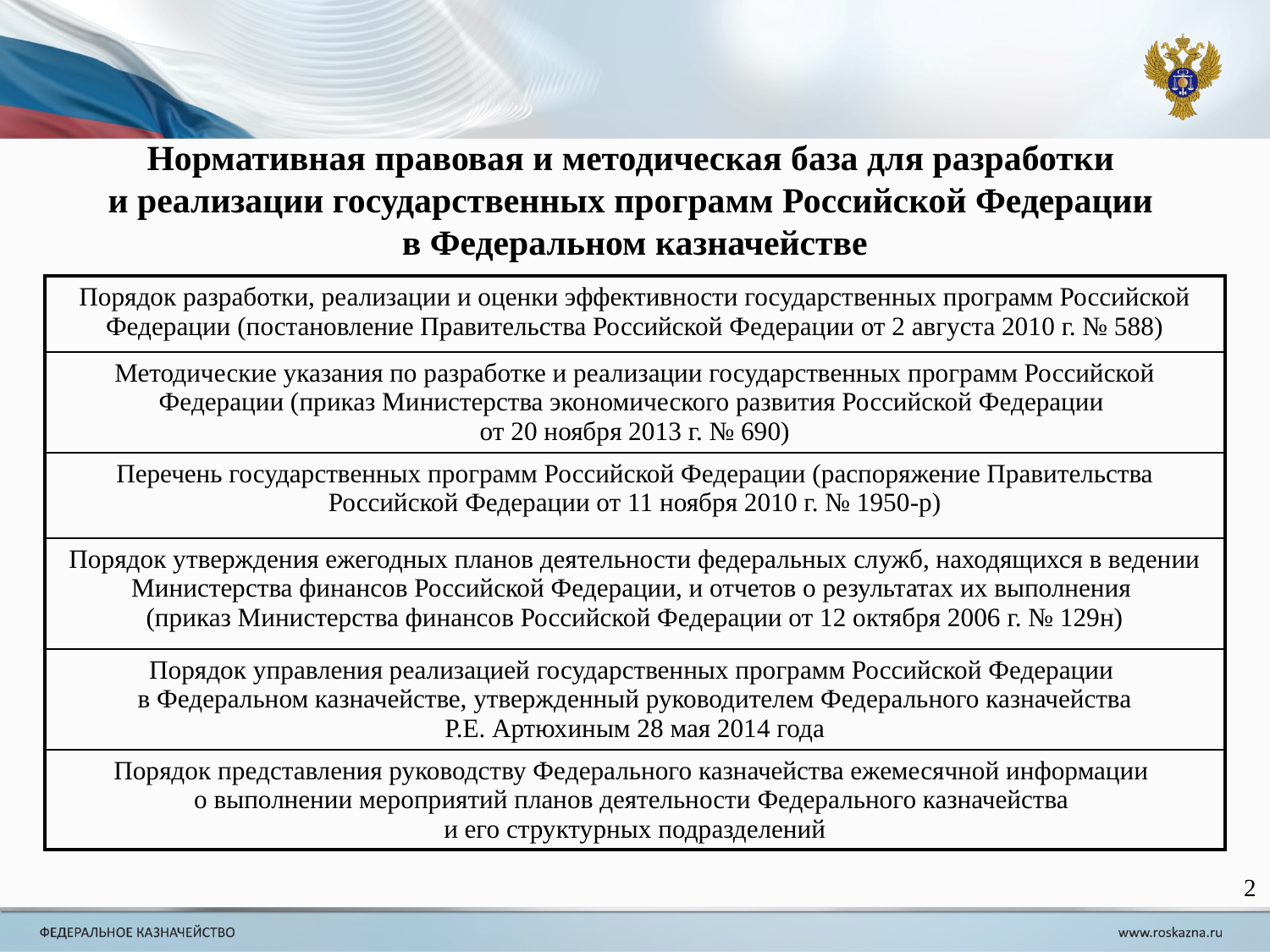

Нормативная правовая и методическая база для разработки
и реализации государственных программ Российской Федерации
в Федеральном казначействе
| Порядок разработки, реализации и оценки эффективности государственных программ Российской Федерации (постановление Правительства Российской Федерации от 2 августа 2010 г. № 588) |
| --- |
| Методические указания по разработке и реализации государственных программ Российской Федерации (приказ Министерства экономического развития Российской Федерации от 20 ноября 2013 г. № 690) |
| Перечень государственных программ Российской Федерации (распоряжение Правительства Российской Федерации от 11 ноября 2010 г. № 1950-р) |
| Порядок утверждения ежегодных планов деятельности федеральных служб, находящихся в ведении Министерства финансов Российской Федерации, и отчетов о результатах их выполнения (приказ Министерства финансов Российской Федерации от 12 октября 2006 г. № 129н) |
| Порядок управления реализацией государственных программ Российской Федерации в Федеральном казначействе, утвержденный руководителем Федерального казначейства Р.Е. Артюхиным 28 мая 2014 года |
| Порядок представления руководству Федерального казначейства ежемесячной информации о выполнении мероприятий планов деятельности Федерального казначейства и его структурных подразделений |
2